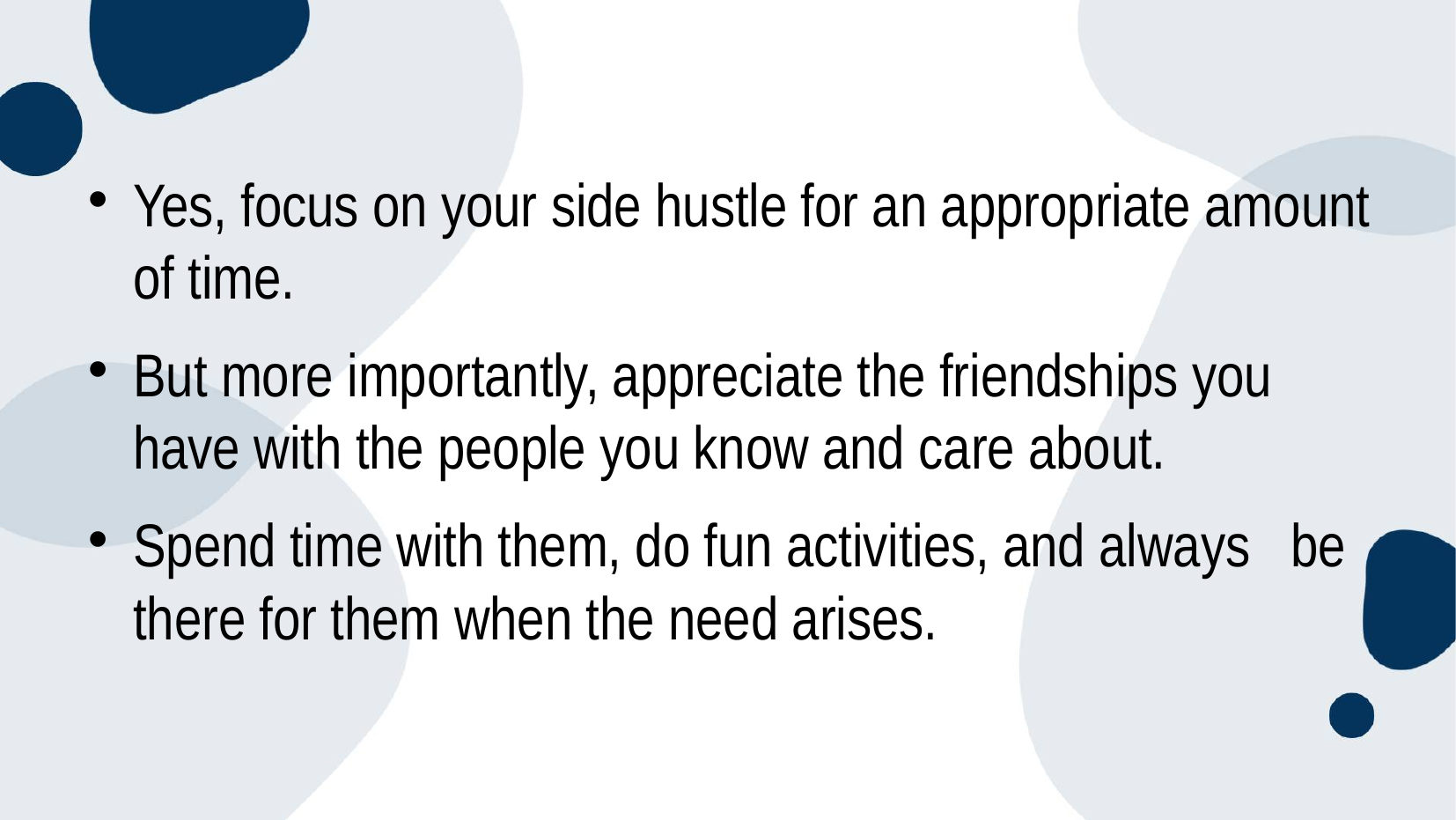

#
Yes, focus on your side hustle for an appropriate amount of time.
But more importantly, appreciate the friendships you have with the people you know and care about.
Spend time with them, do fun activities, and always   be there for them when the need arises.